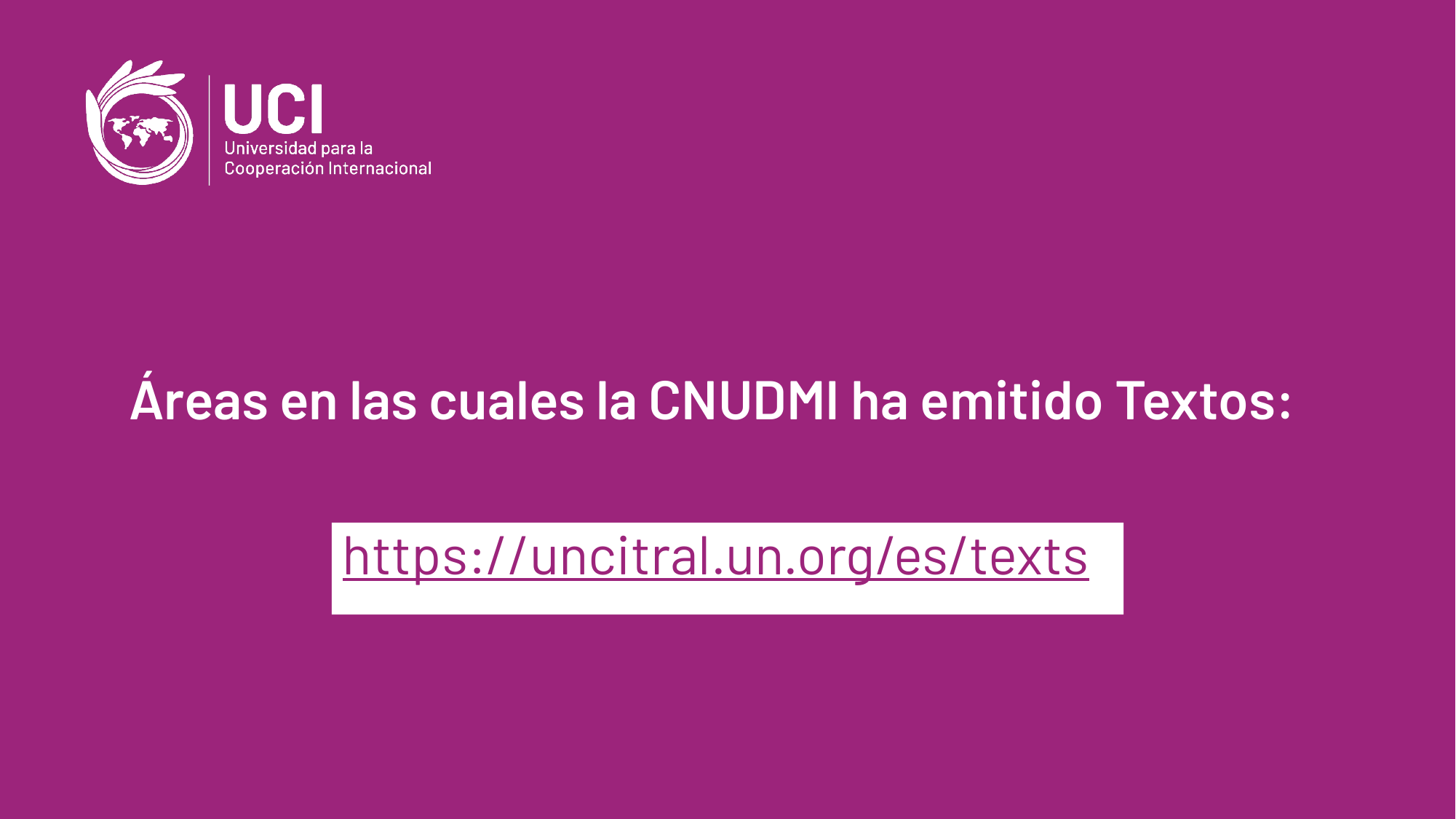

# Áreas en las cuales la CNUDMI ha emitido Textos:
https://uncitral.un.org/es/texts